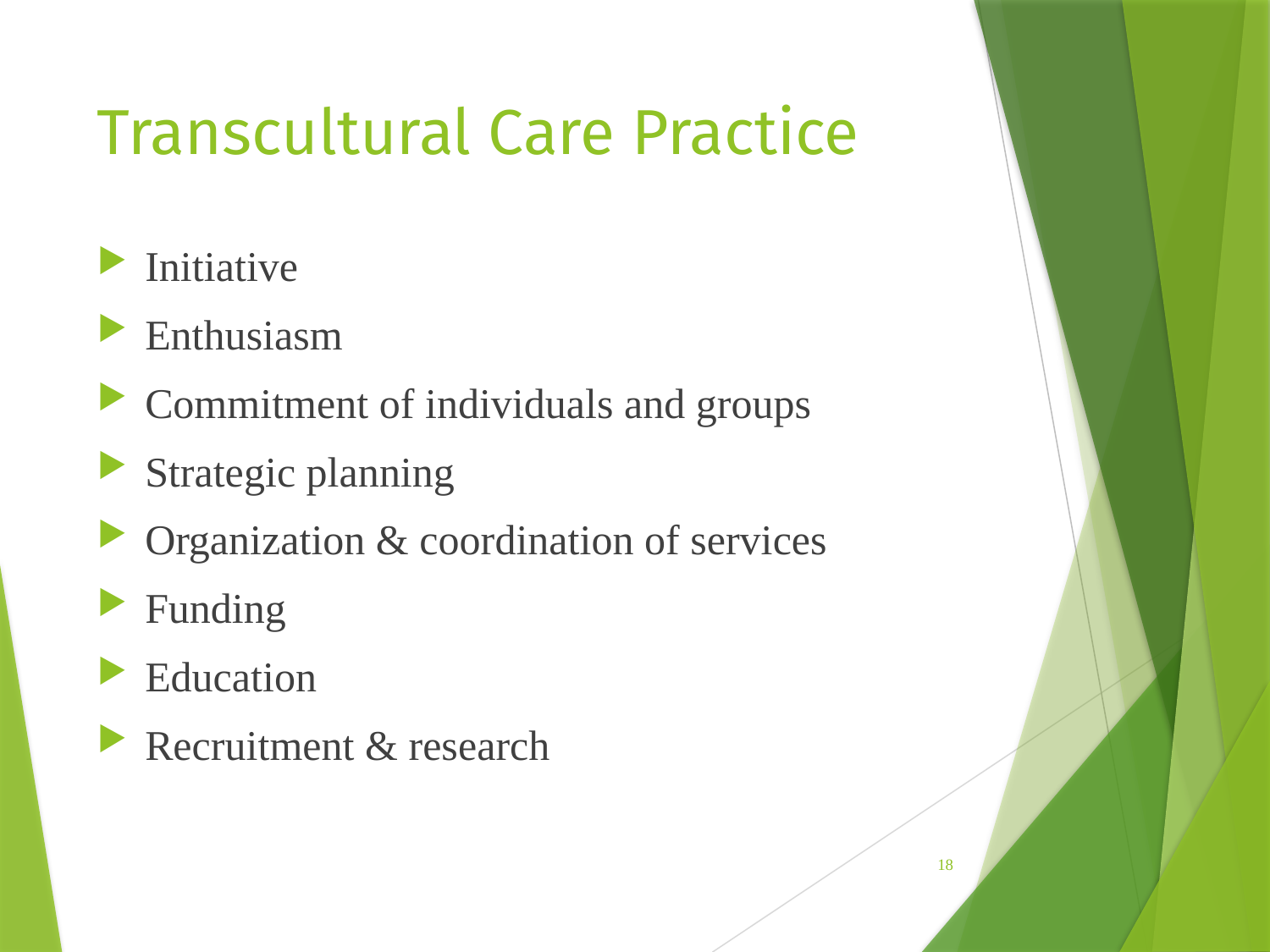

# Transcultural Care Practice
Initiative
Enthusiasm
Commitment of individuals and groups
Strategic planning
Organization & coordination of services
Funding
Education
Recruitment & research
18